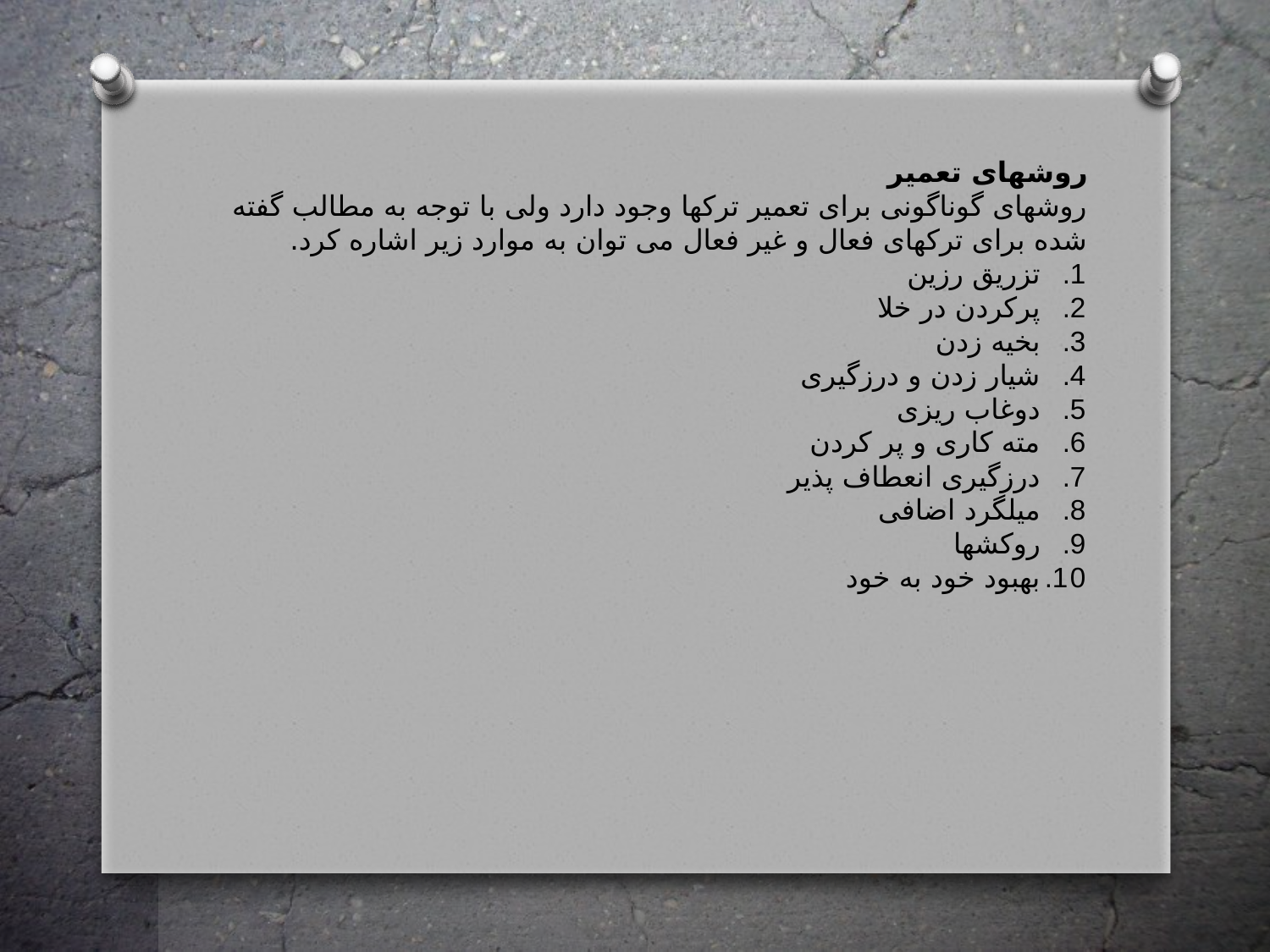

روشهای تعمیر
روشهای گوناگونی برای تعمیر ترکها وجود دارد ولی با توجه به مطالب گفته شده برای ترکهای فعال و غیر فعال می توان به موارد زیر اشاره کرد.
تزریق رزین
پرکردن در خلا
بخیه زدن
شیار زدن و درزگیری
دوغاب ریزی
مته کاری و پر کردن
درزگیری انعطاف پذیر
میلگرد اضافی
روکشها
بهبود خود به خود